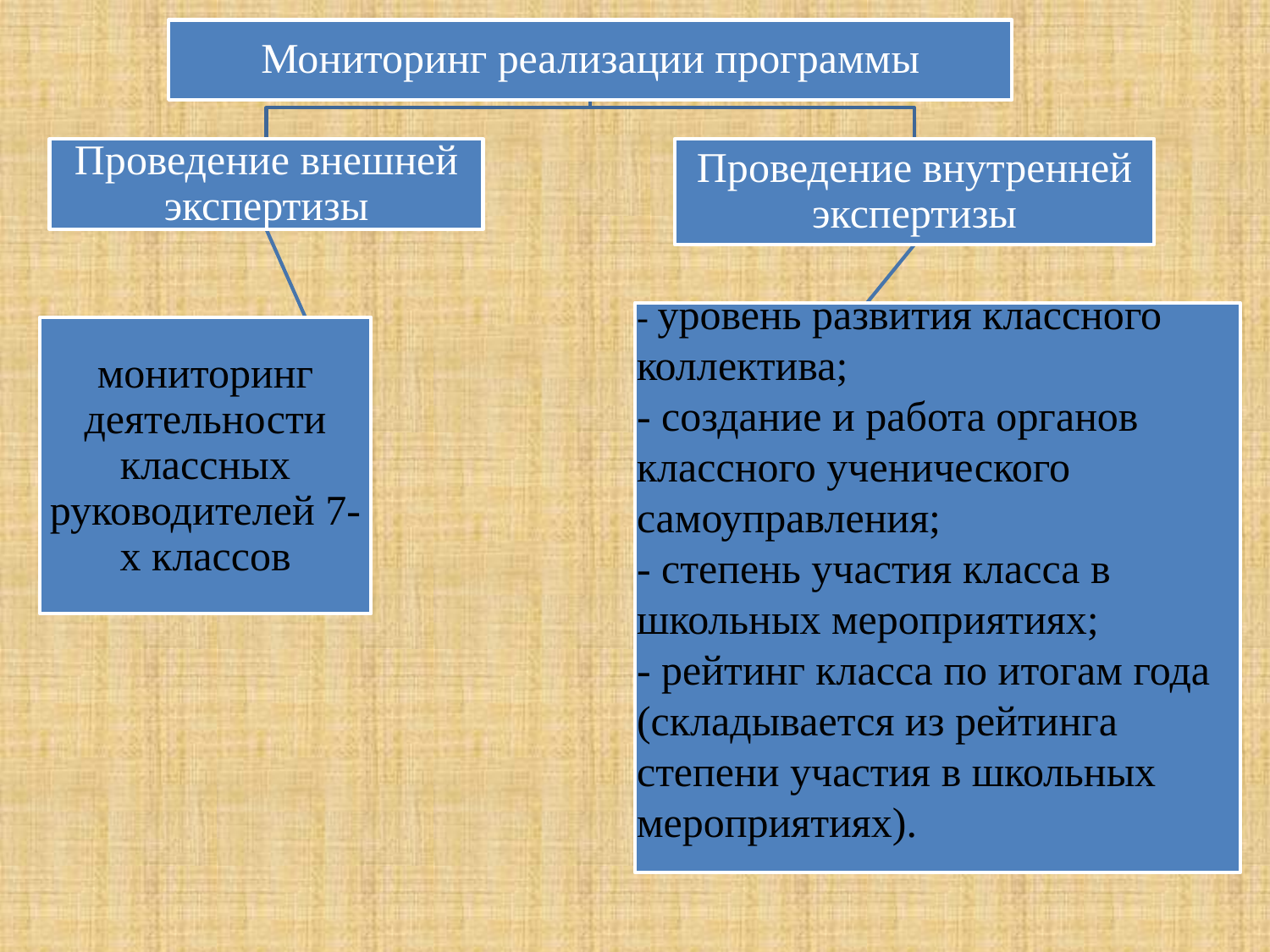

Мониторинг реализации программы
Проведение внешней экспертизы
мониторинг деятельности классных руководителей 7-х классов
Проведение внутренней экспертизы
- уровень развития классного коллектива;
- создание и работа органов классного ученического самоуправления;
- степень участия класса в школьных мероприятиях;
- рейтинг класса по итогам года (складывается из рейтинга степени участия в школьных мероприятиях).